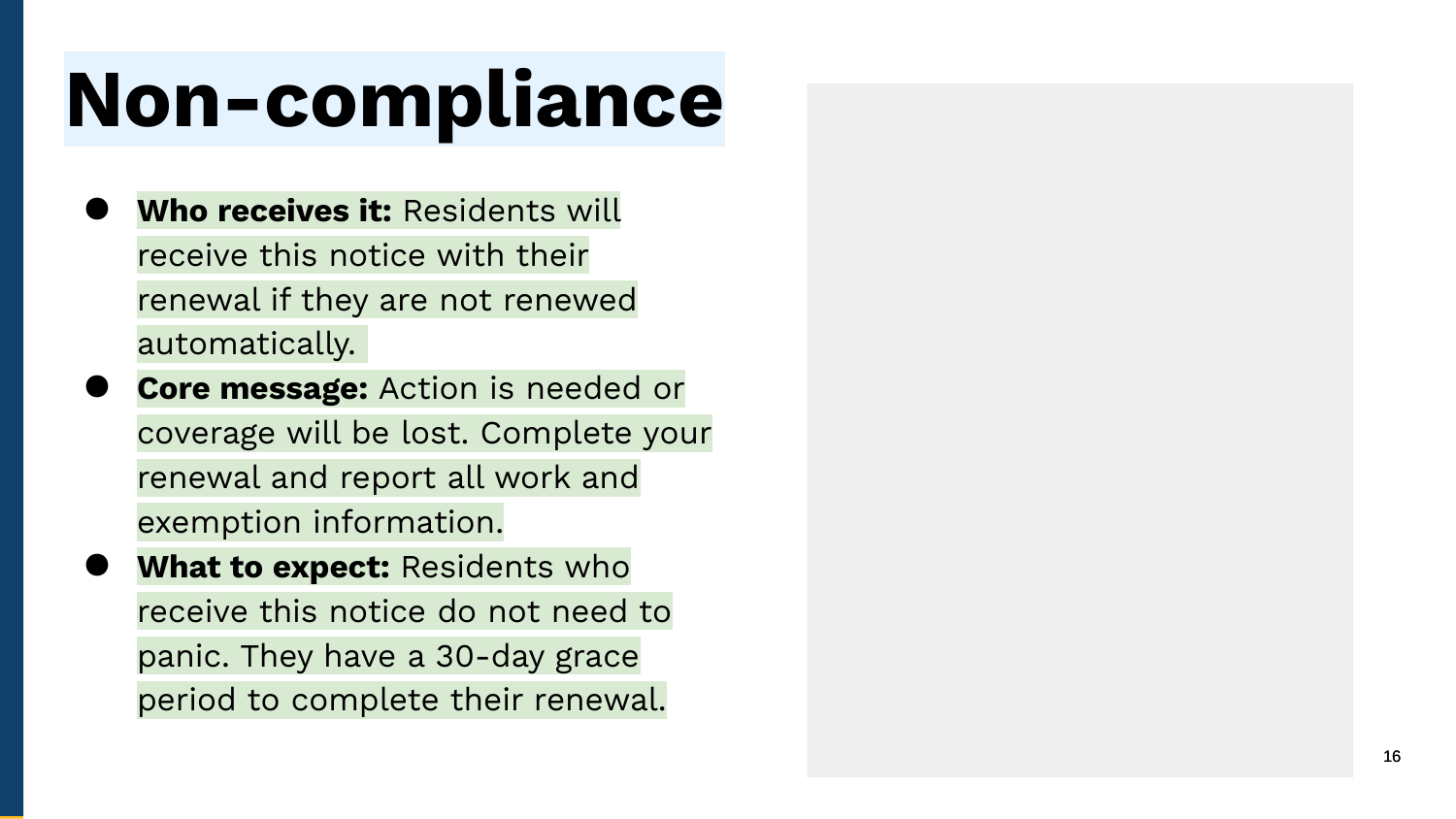

Non-compliance

Who receives it: Residents will receive this notice with their renewal if they are not renewed automatically.
Core message: Action is needed or coverage will be lost. Complete your renewal and report all work and exemption information.
What to expect: Residents who receive this notice do not need to panic. They have a 30-day grace period to complete their renewal.
16
16